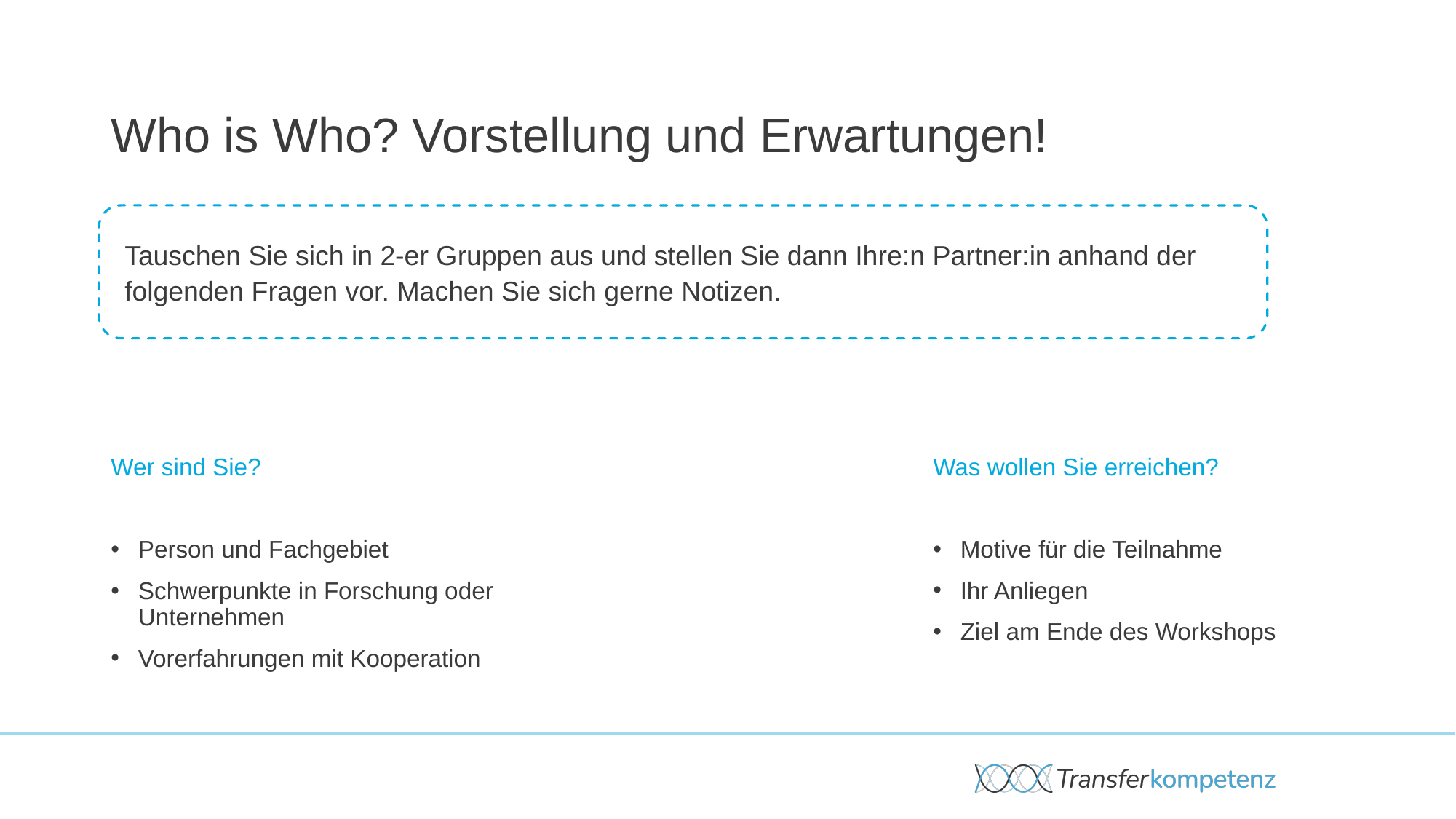

# Who is Who? Vorstellung und Erwartungen!

Tauschen Sie sich in 2-er Gruppen aus und stellen Sie dann Ihre:n Partner:in anhand der folgenden Fragen vor. Machen Sie sich gerne Notizen.

Wer sind Sie?

Person und Fachgebiet
Schwerpunkte in Forschung oder Unternehmen
Vorerfahrungen mit Kooperation

Was wollen Sie erreichen?

Motive für die Teilnahme
Ihr Anliegen
Ziel am Ende des Workshops